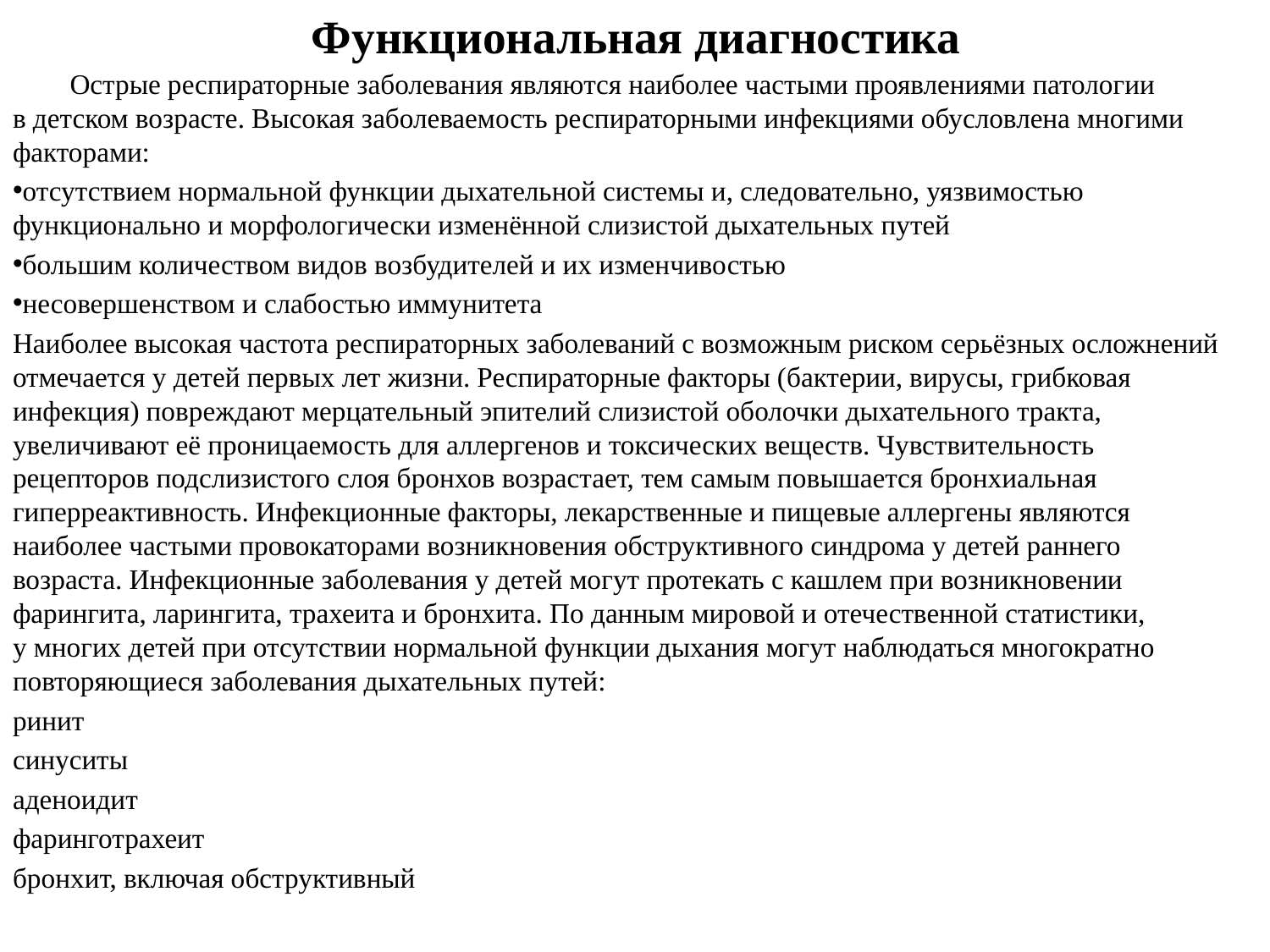

# Функциональная диагностика
         Острые респираторные заболевания являются наиболее частыми проявлениями патологии в детском возрасте. Высокая заболеваемость респираторными инфекциями обусловлена многими факторами:
отсутствием нормальной функции дыхательной системы и, следовательно, уязвимостью функционально и морфологически изменённой слизистой дыхательных путей
большим количеством видов возбудителей и их изменчивостью
несовершенством и слабостью иммунитета
Наиболее высокая частота респираторных заболеваний с возможным риском серьёзных осложнений отмечается у детей первых лет жизни. Респираторные факторы (бактерии, вирусы, грибковая инфекция) повреждают мерцательный эпителий слизистой оболочки дыхательного тракта, увеличивают её проницаемость для аллергенов и токсических веществ. Чувствительность рецепторов подслизистого слоя бронхов возрастает, тем самым повышается бронхиальная гиперреактивность. Инфекционные факторы, лекарственные и пищевые аллергены являются наиболее частыми провокаторами возникновения обструктивного синдрома у детей раннего возраста. Инфекционные заболевания у детей могут протекать с кашлем при возникновении фарингита, ларингита, трахеита и бронхита. По данным мировой и отечественной статистики, у многих детей при отсутствии нормальной функции дыхания могут наблюдаться многократно повторяющиеся заболевания дыхательных путей:
ринит
синуситы
аденоидит
фаринготрахеит
бронхит, включая обструктивный